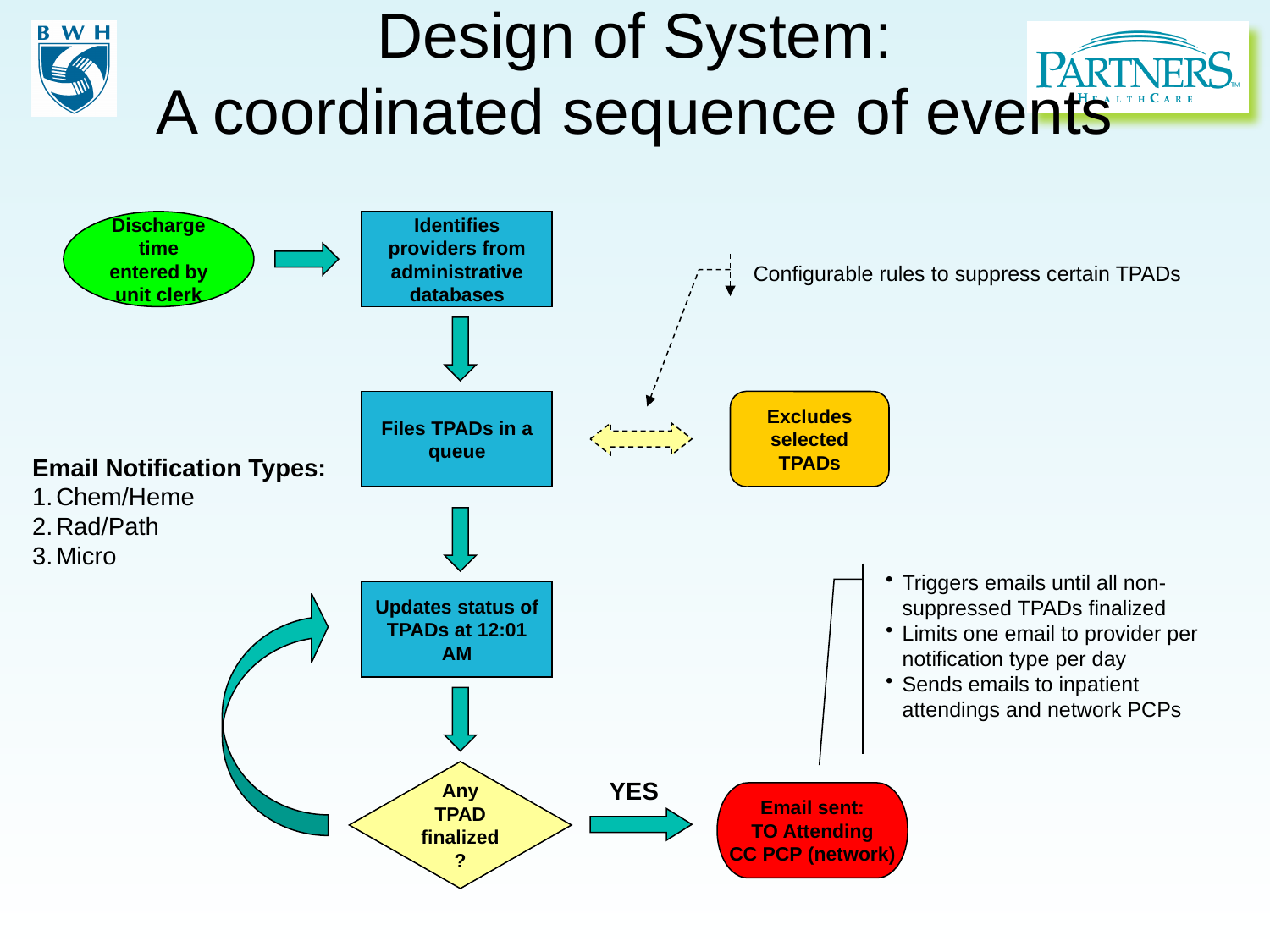

Design of System:
A coordinated sequence of events

Discharge
time entered by unit clerk
Identifies providers from administrative databases

Configurable rules to suppress certain TPADs

Files TPADs in a queue
Excludes selected TPADs

Email Notification Types:
Chem/Heme
Rad/Path
Micro

Triggers emails until all non-suppressed TPADs finalized
Limits one email to provider per notification type per day
Sends emails to inpatient attendings and network PCPs
Updates status of TPADs at 12:01 AM

Any TPAD finalized?
YES
Email sent:
TO Attending
CC PCP (network)